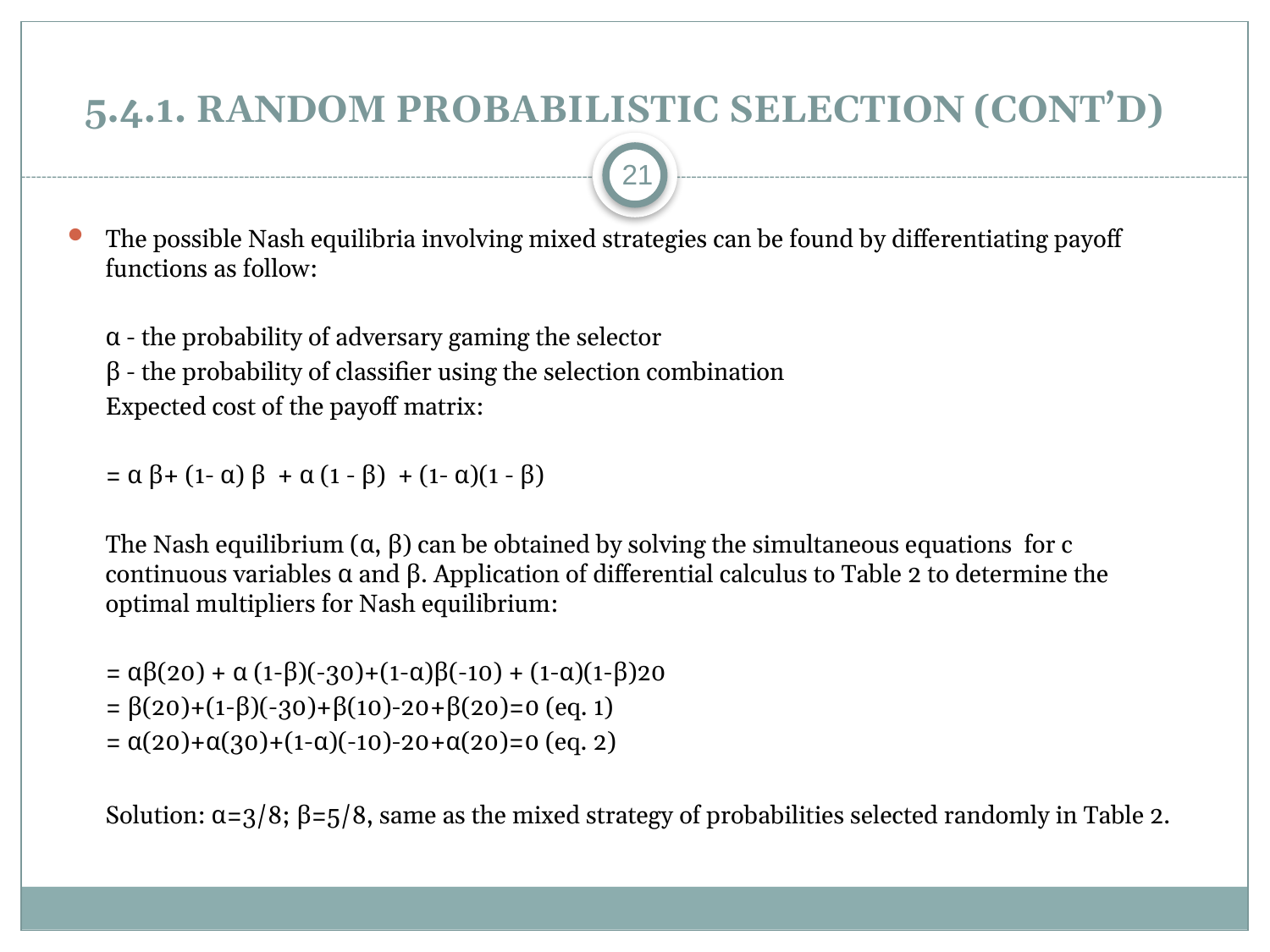

# 5.4.1. Random Probabilistic Selection (cont’d)
21
The possible Nash equilibria involving mixed strategies can be found by differentiating payoff functions as follow:

	α - the probability of adversary gaming the selector
	β - the probability of classifier using the selection combination
	Expected cost of the payoff matrix:

 	= α β+ (1- α) β  + α (1 - β)  + (1- α)(1 - β)

	The Nash equilibrium (α, β) can be obtained by solving the simultaneous equations  for c continuous variables α and β. Application of differential calculus to Table 2 to determine the optimal multipliers for Nash equilibrium:

	= αβ(20) + α (1-β)(-30)+(1-α)β(-10) + (1-α)(1-β)20
	= β(20)+(1-β)(-30)+β(10)-20+β(20)=0 (eq. 1)
	= α(20)+α(30)+(1-α)(-10)-20+α(20)=0 (eq. 2)

	Solution: α=3/8; β=5/8, same as the mixed strategy of probabilities selected randomly in Table 2.